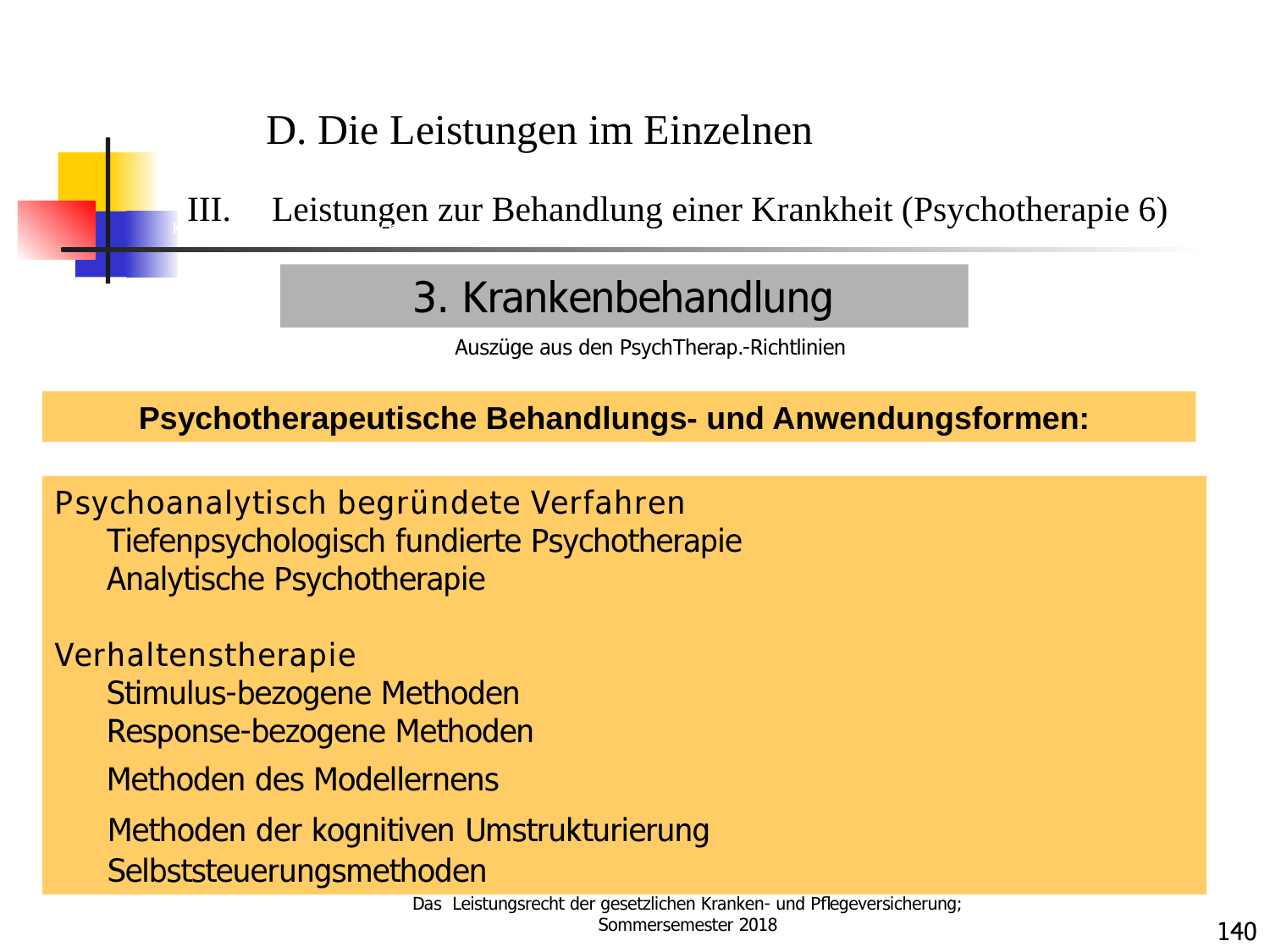

Krankenbehandlung 6 (Psychotherap. Behandlung)
D. Die Leistungen im Einzelnen

Leistungen zur Behandlung einer Krankheit (Psychotherapie 6)
3. Krankenbehandlung
Auszüge aus den PsychTherap.-Richtlinien
Psychotherapeutische Behandlungs- und Anwendungsformen:
Krankheit
Psychoanalytisch begründete Verfahren
	Tiefenpsychologisch fundierte Psychotherapie
	Analytische Psychotherapie

Verhaltenstherapie
	Stimulus-bezogene Methoden
	Response-bezogene Methoden
	Methoden des Modellernens
Methoden der kognitiven Umstrukturierung
Selbststeuerungsmethoden
Das  Leistungsrecht der gesetzlichen Kranken- und Pflegeversicherung; Sommersemester 2018
140